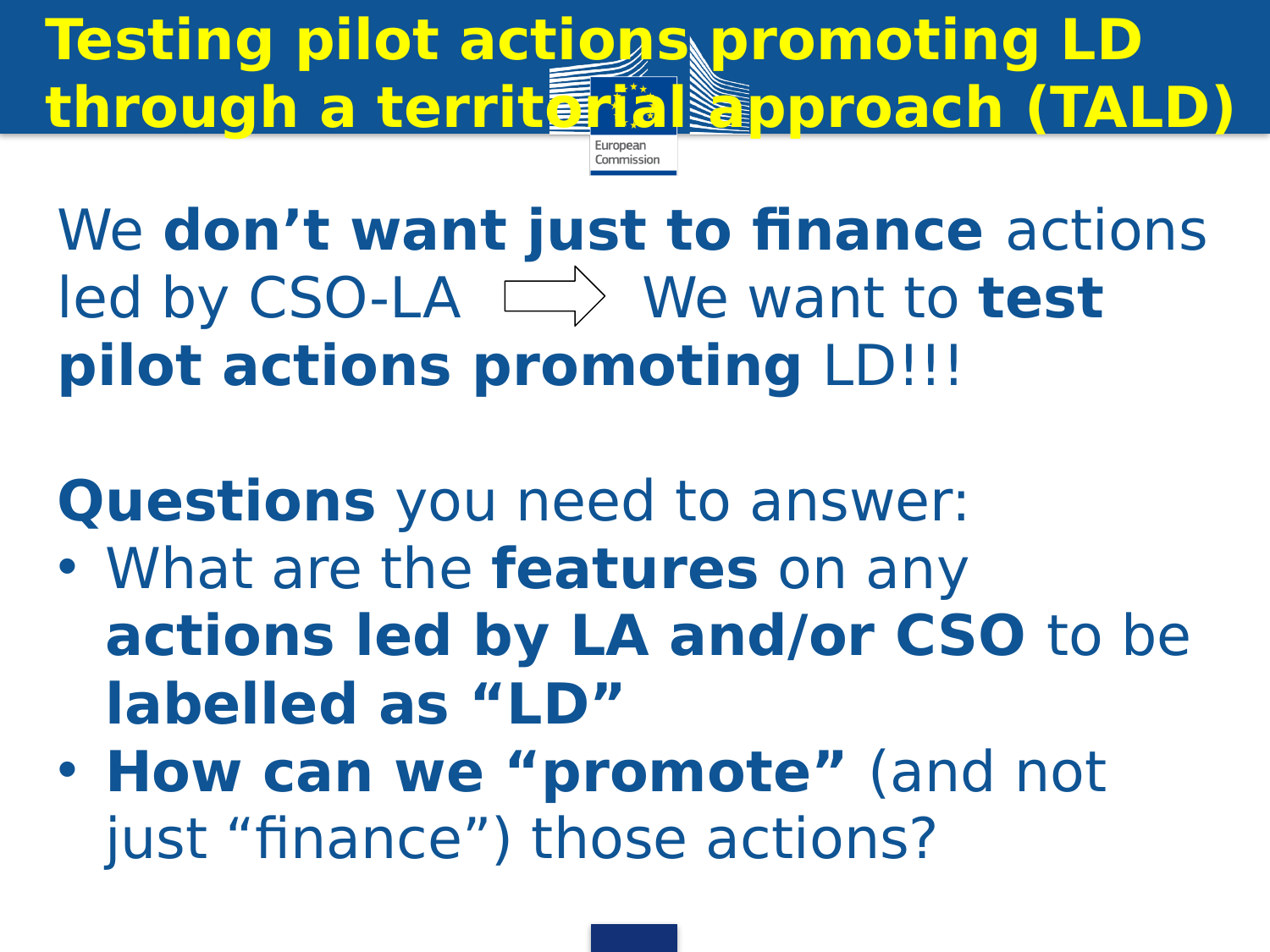

Testing pilot actions promoting LD
through a territorial approach (TALD)

We don’t want just to finance actions led by CSO-LA          We want to test pilot actions promoting LD!!!

Questions you need to answer:
What are the features on any actions led by LA and/or CSO to be labelled as “LD”
How can we “promote” (and not just “finance”) those actions?